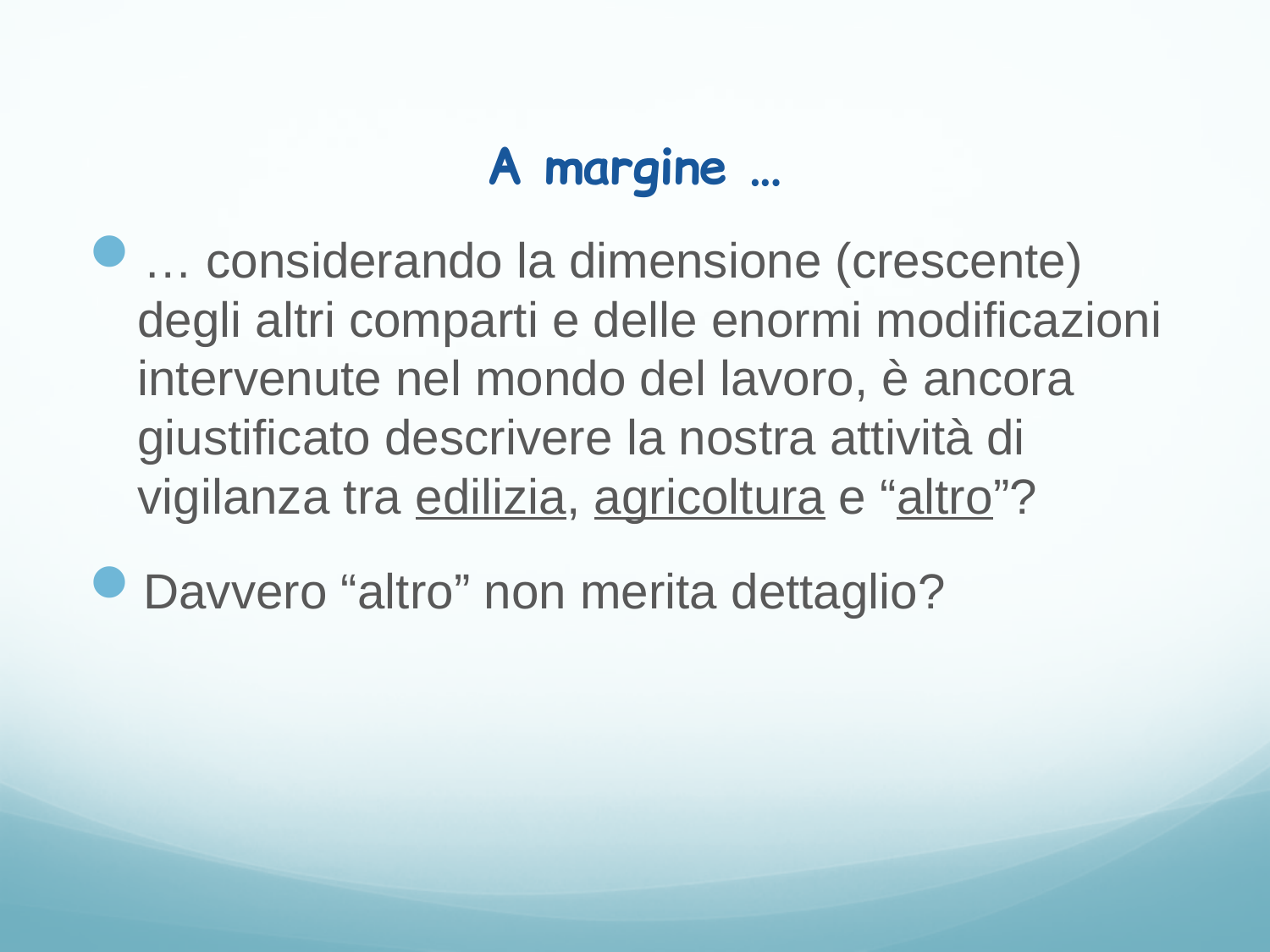

# A margine …
… considerando la dimensione (crescente) degli altri comparti e delle enormi modificazioni intervenute nel mondo del lavoro, è ancora giustificato descrivere la nostra attività di vigilanza tra edilizia, agricoltura e “altro”?
Davvero “altro” non merita dettaglio?